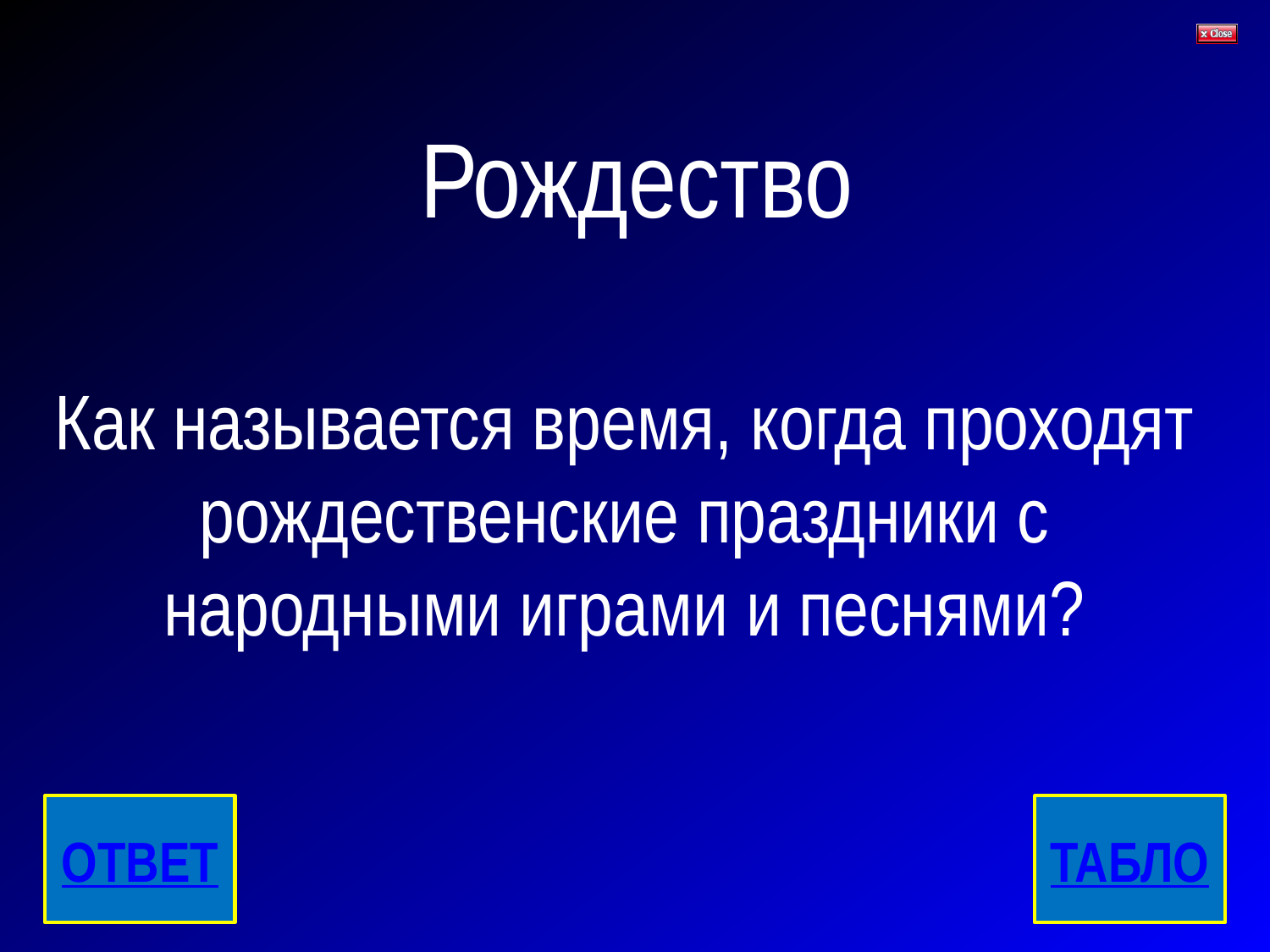

# Рождество

Как называется время, когда проходят рождественские праздники с народными играми и песнями?
ОТВЕТ
ТАБЛО